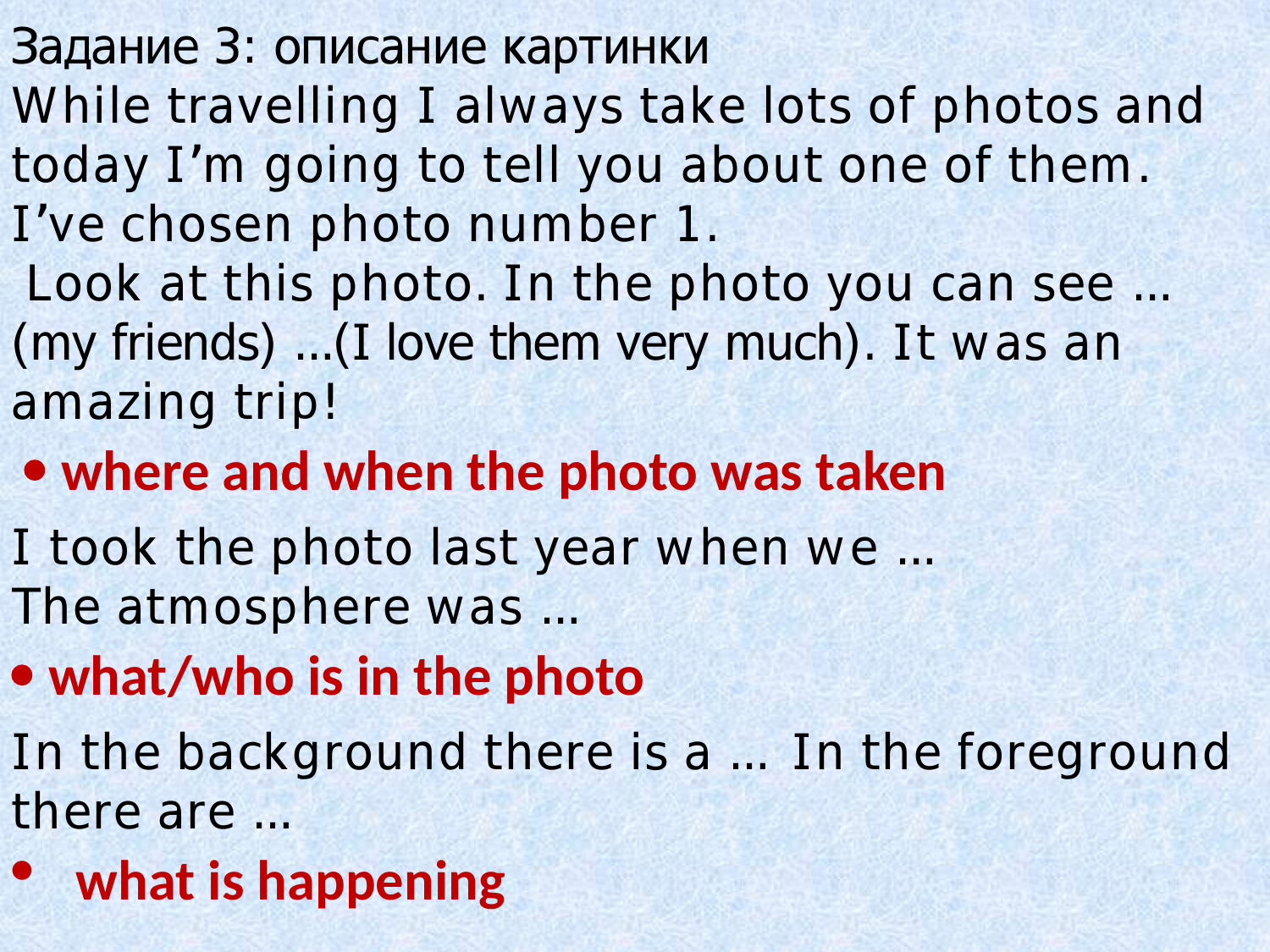

Задание 3: описание картинки
While travelling I always take lots of photos and today I’m going to tell you about one of them.
I’ve chosen photo number 1.
 Look at this photo. In the photo you can see … (my friends) …(I love them very much). It was an amazing trip!
 • where and when the photo was taken
I took the photo last year when we …
The atmosphere was …
• what/who is in the photo
In the background there is a … In the foreground there are …
what is happening